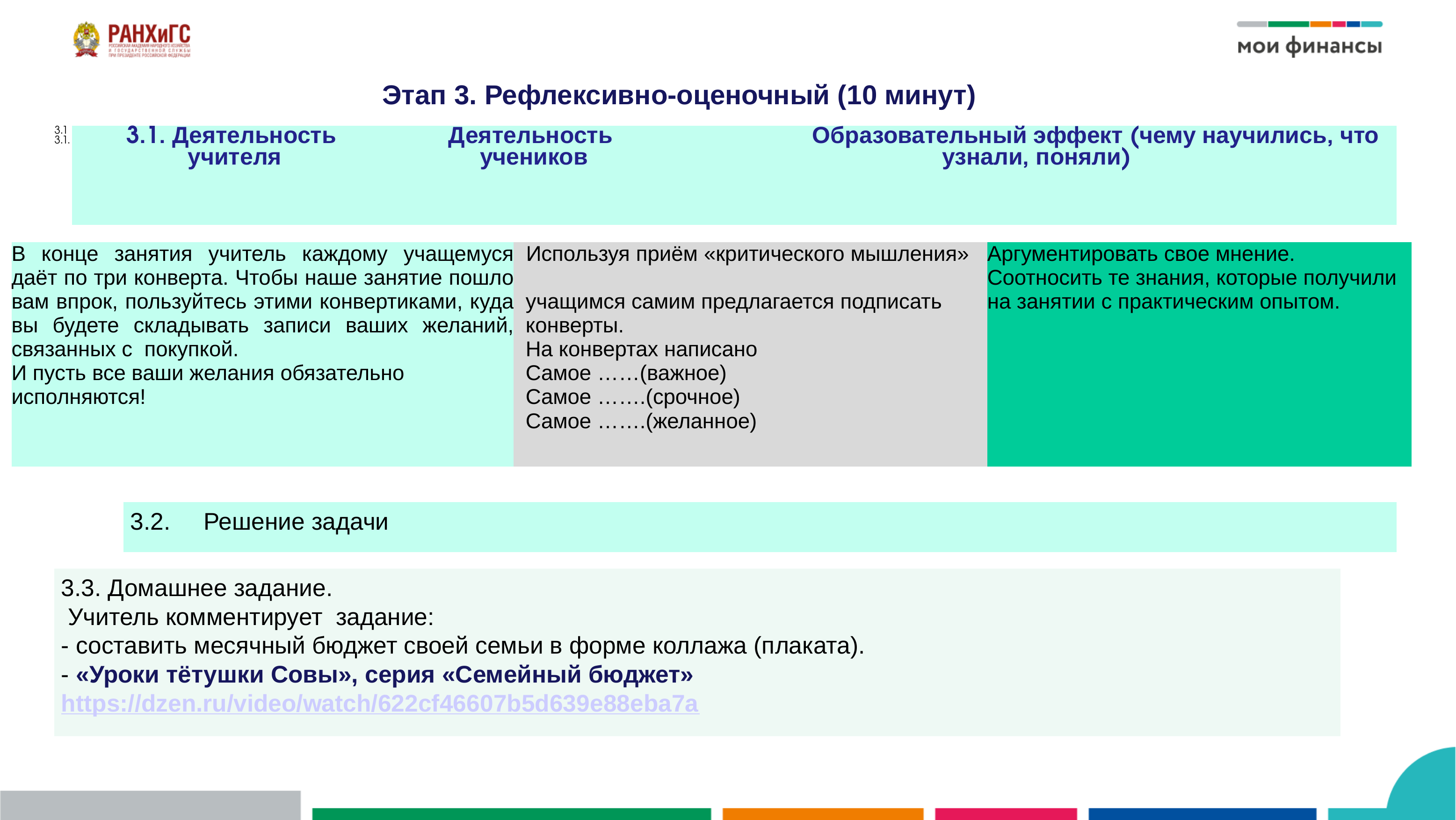

Этап 3. Рефлексивно-оценочный (10 минут)
| 3.13.1. | 3.1. Деятельность учителя | Деятельность учеников | Образовательный эффект (чему научились, что узнали, поняли) |
| --- | --- | --- | --- |

| В конце занятия учитель каждому учащемуся даёт по три конверта. Чтобы наше занятие пошло вам впрок, пользуйтесь этими конвертиками, куда вы будете складывать записи ваших желаний, связанных с покупкой. И пусть все ваши желания обязательно исполняются! | Используя приём «критического мышления» учащимся самим предлагается подписать конверты. На конвертах написано Самое ……(важное) Самое …….(срочное) Самое …….(желанное) | Аргументировать свое мнение. Соотносить те знания, которые получили на занятии с практическим опытом. |
| --- | --- | --- |

3.2.     Решение задачи
3.3. Домашнее задание.
 Учитель комментирует  задание:
- составить месячный бюджет своей семьи в форме коллажа (плаката).
- «Уроки тётушки Совы», серия «Семейный бюджет»
https://dzen.ru/video/watch/622cf46607b5d639e88eba7a